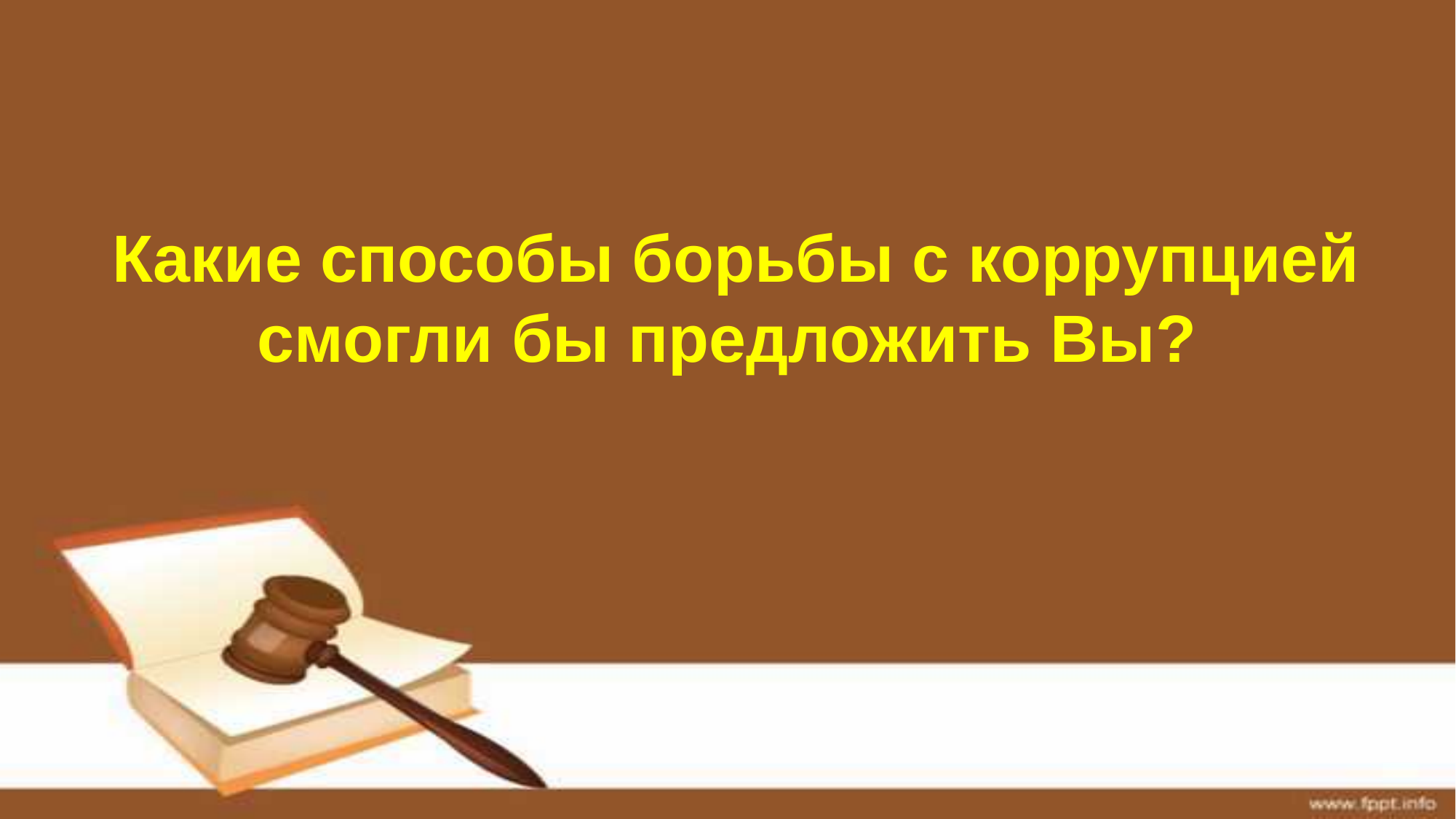

# Какие способы борьбы с коррупцией смогли бы предложить Вы?